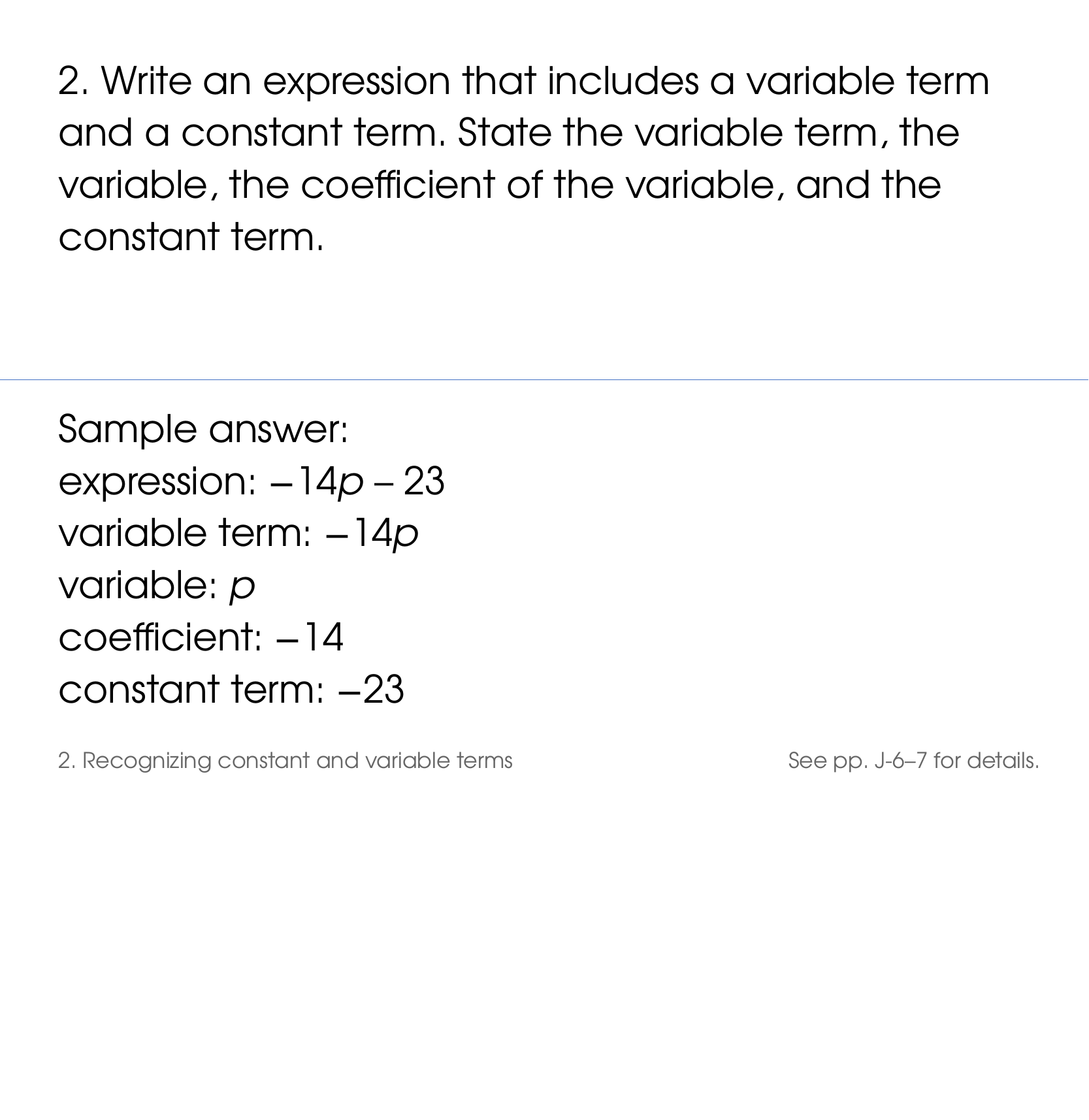

2. Write an expression that includes a variable term and a constant term. State the variable term, the variable, the coefficient of the variable, and the constant term.
Sample answer:
expression: −14p – 23
​variable term: −14p
​variable: p
coefficient: −14
constant term: −23
2. Recognizing constant and variable terms
See pp. J-6–7 for details.